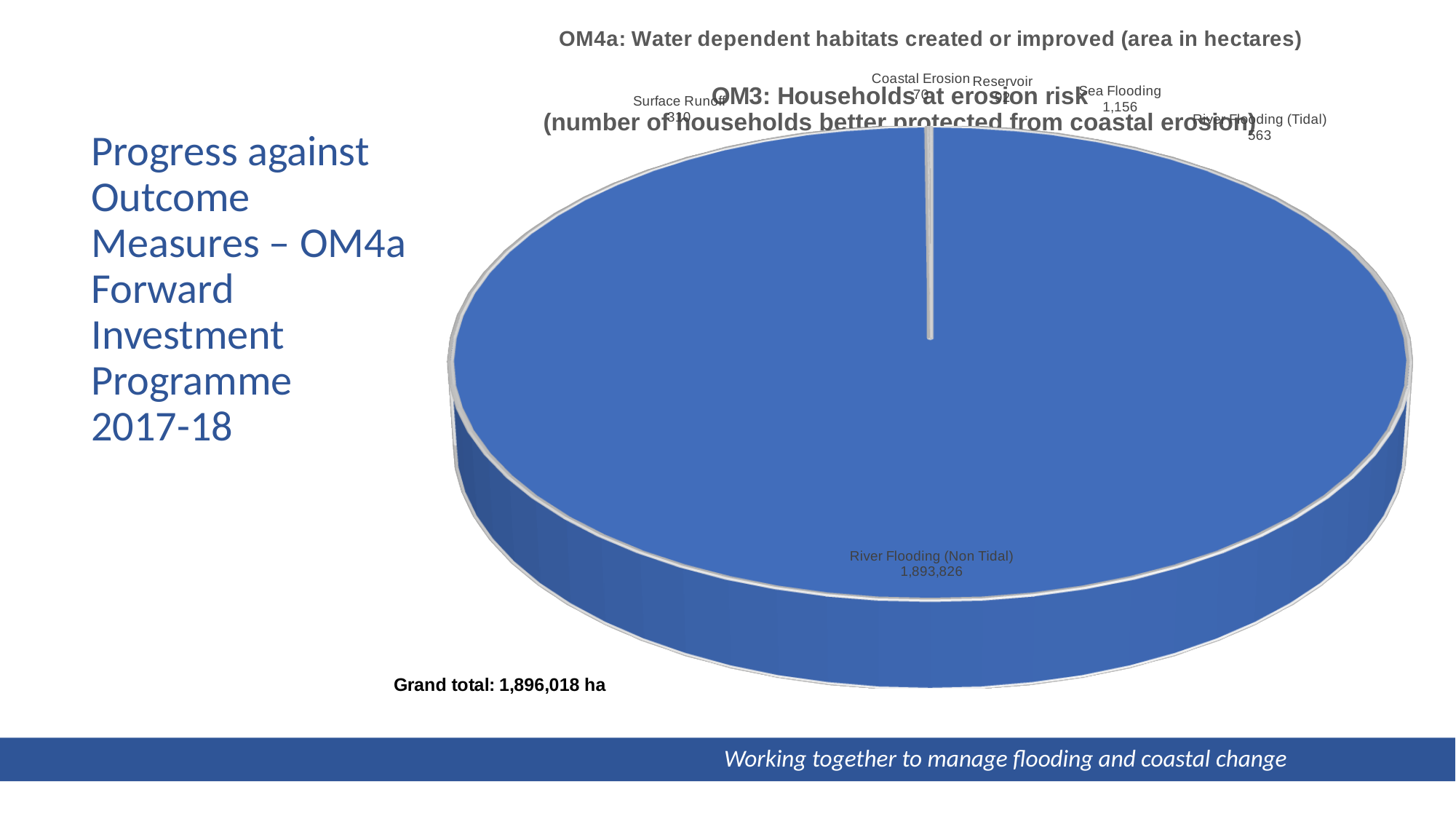

[unsupported chart]

[unsupported chart]

# Progress against Outcome Measures – OM4a Forward Investment Programme 2017-18
                                                                                                        Working together to manage flooding and coastal change